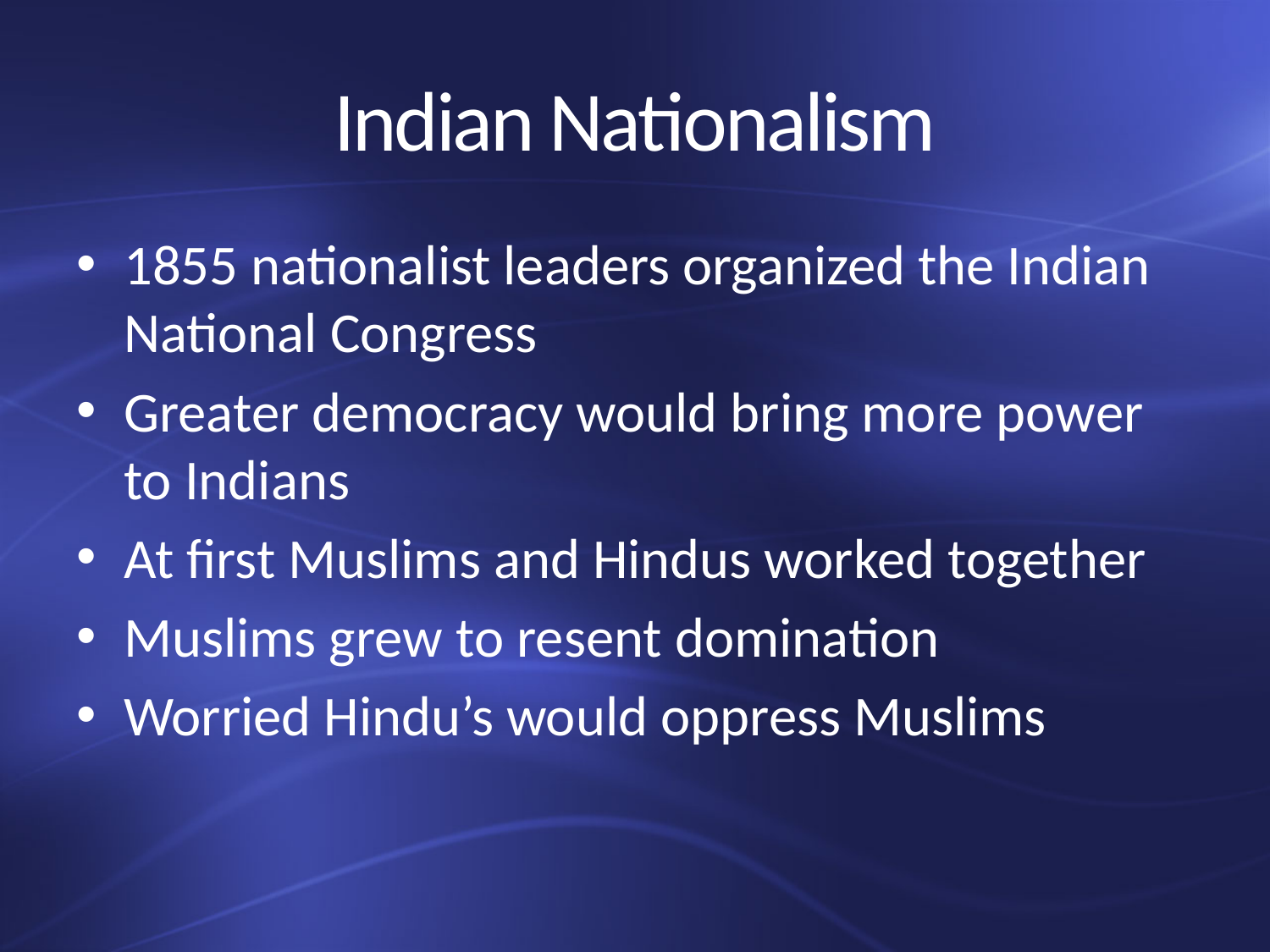

# Indian Nationalism
1855 nationalist leaders organized the Indian National Congress
Greater democracy would bring more power to Indians
At first Muslims and Hindus worked together
Muslims grew to resent domination
Worried Hindu’s would oppress Muslims